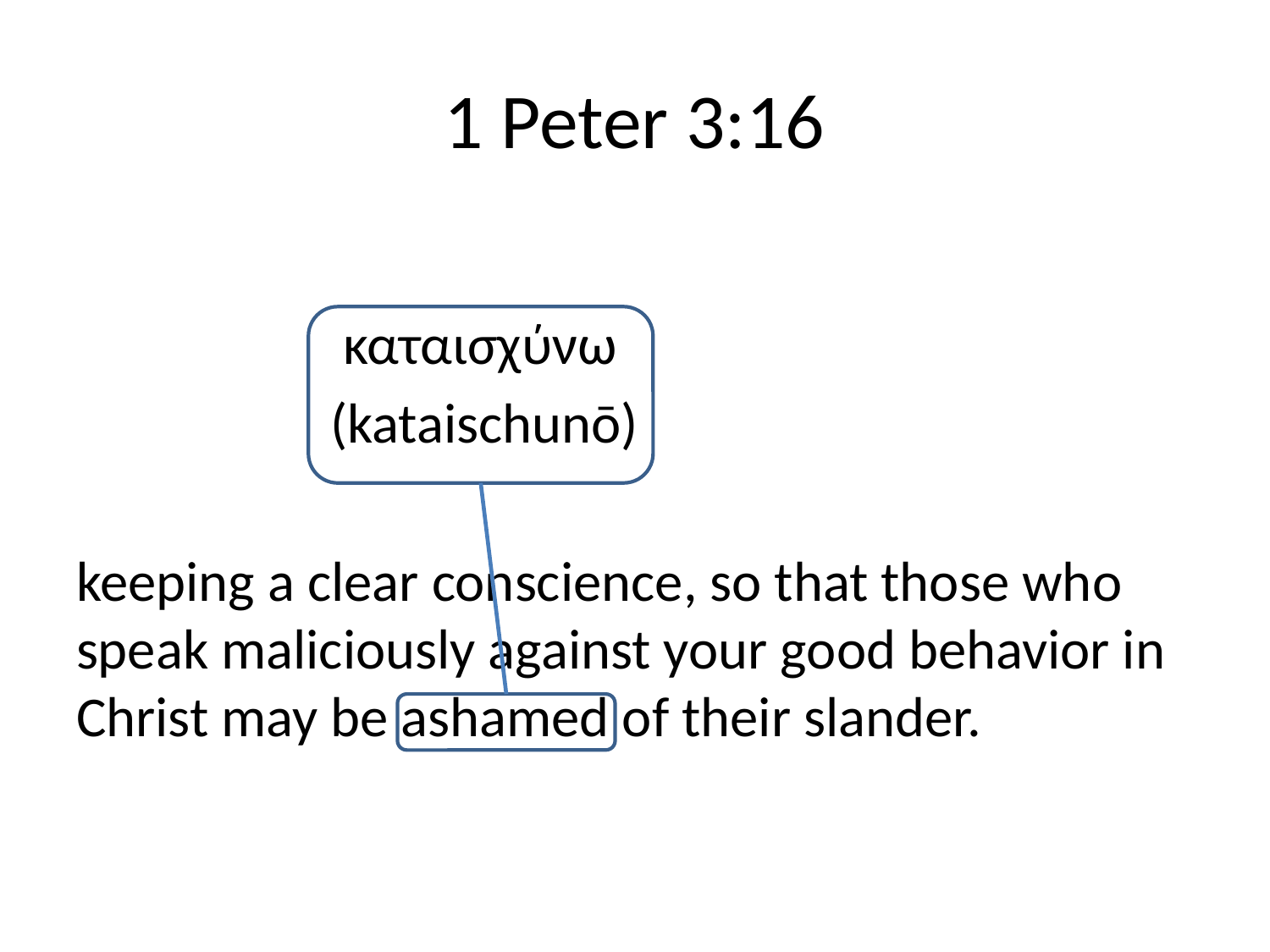

# 1 Peter 3:16

		 καταισχύνω
		(kataischunō)

keeping a clear conscience, so that those who speak maliciously against your good behavior in Christ may be ashamed of their slander.